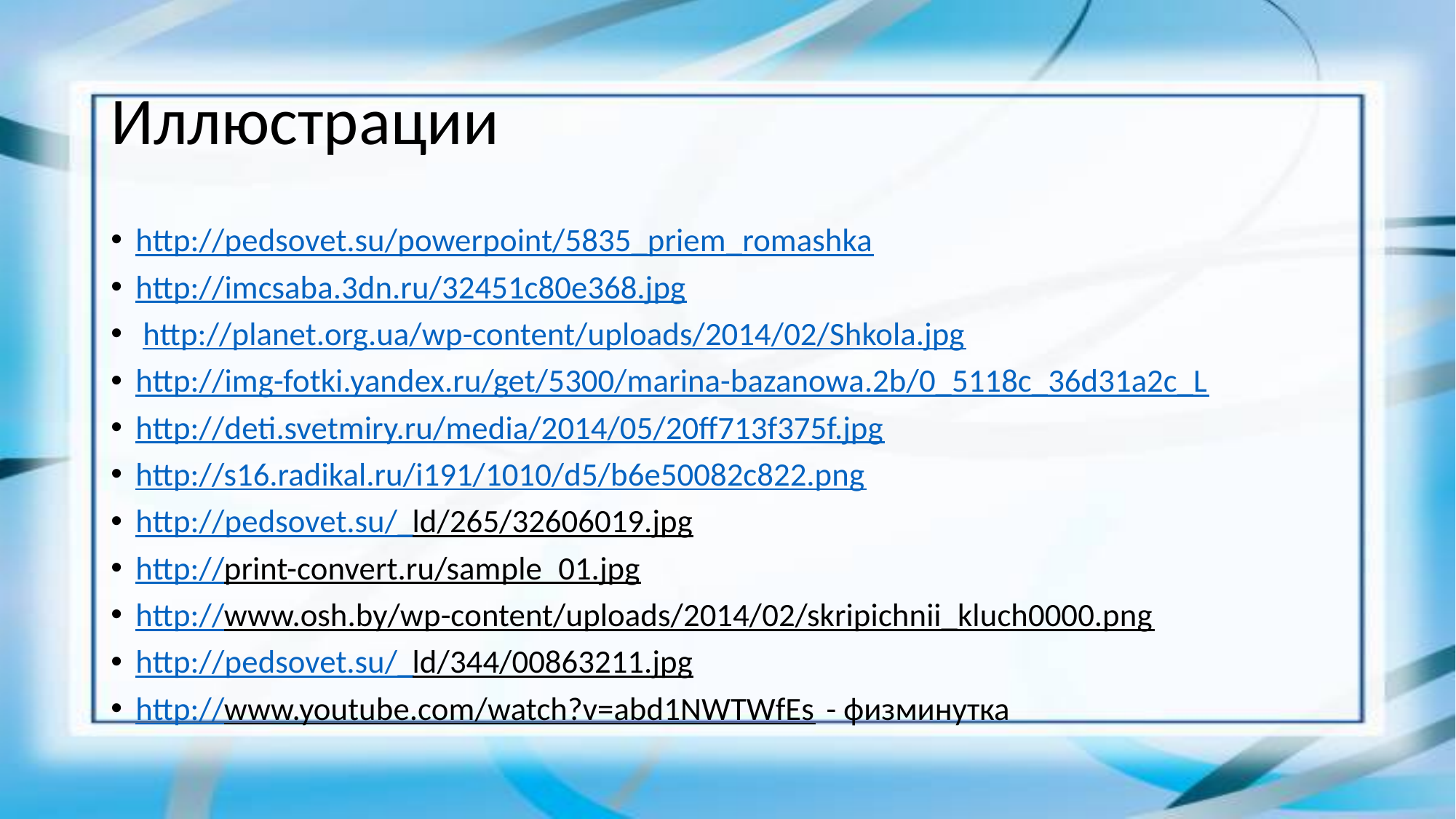

# Иллюстрации
http://pedsovet.su/powerpoint/5835_priem_romashka
http://imcsaba.3dn.ru/32451c80e368.jpg
 http://planet.org.ua/wp-content/uploads/2014/02/Shkola.jpg
http://img-fotki.yandex.ru/get/5300/marina-bazanowa.2b/0_5118c_36d31a2c_L
http://deti.svetmiry.ru/media/2014/05/20ff713f375f.jpg
http://s16.radikal.ru/i191/1010/d5/b6e50082c822.png
http://pedsovet.su/_ld/265/32606019.jpg
http://print-convert.ru/sample_01.jpg
http://www.osh.by/wp-content/uploads/2014/02/skripichnii_kluch0000.png
http://pedsovet.su/_ld/344/00863211.jpg
http://www.youtube.com/watch?v=abd1NWTWfEs  - физминутка